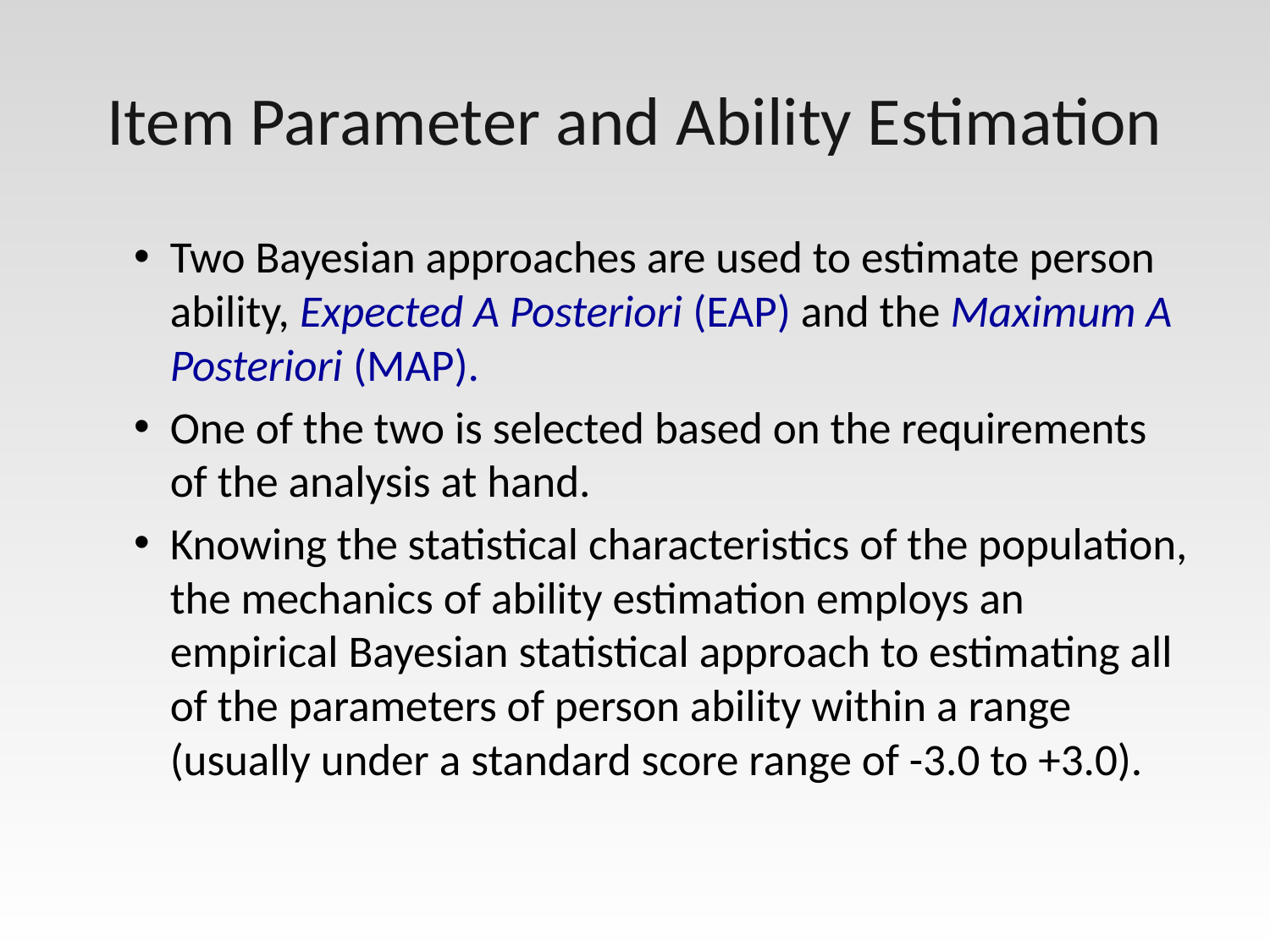

# Item Parameter and Ability Estimation
Two Bayesian approaches are used to estimate person ability, Expected A Posteriori (EAP) and the Maximum A Posteriori (MAP).
One of the two is selected based on the requirements of the analysis at hand.
Knowing the statistical characteristics of the population, the mechanics of ability estimation employs an empirical Bayesian statistical approach to estimating all of the parameters of person ability within a range (usually under a standard score range of -3.0 to +3.0).